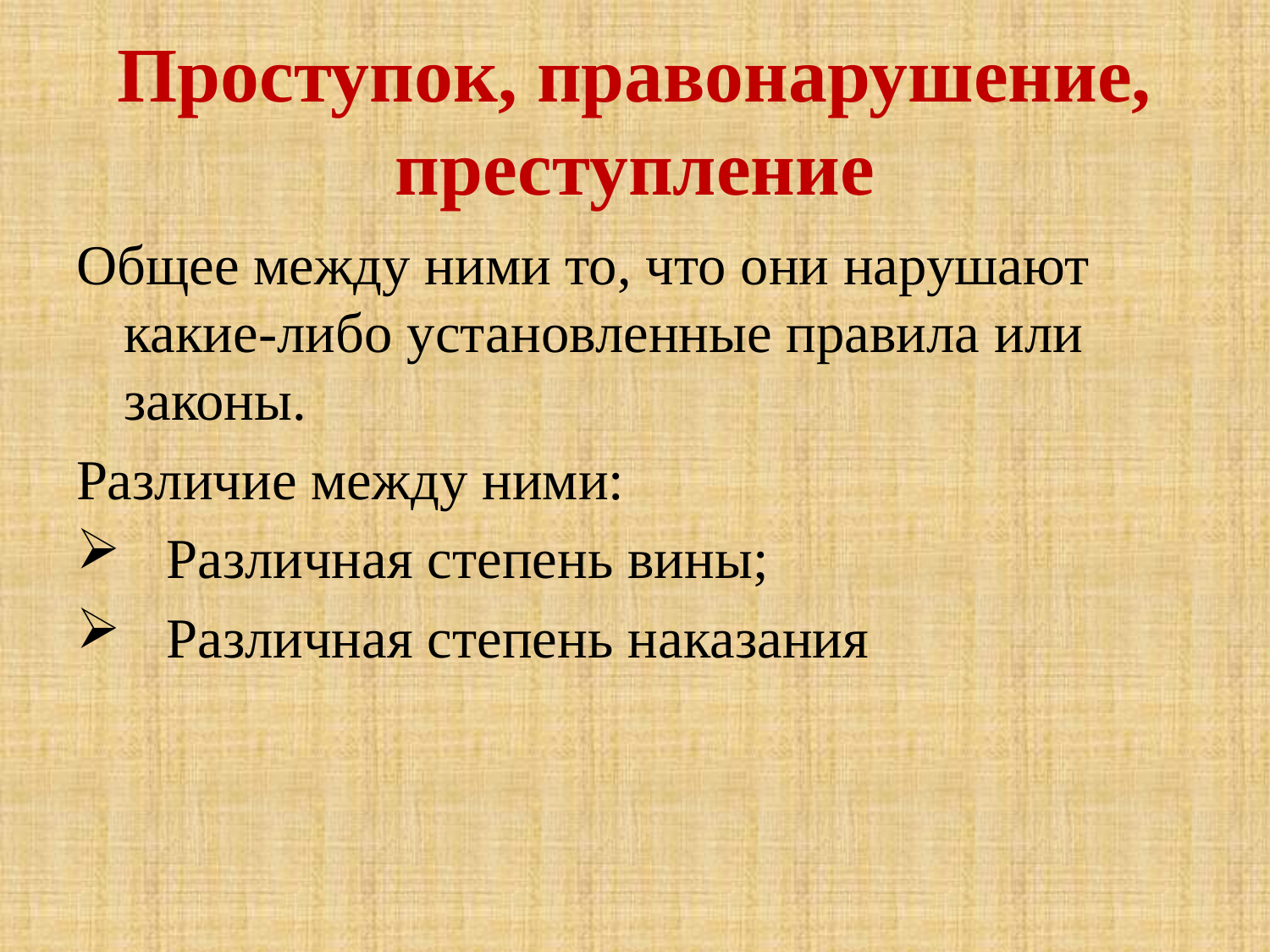

# Проступок, правонарушение, преступление
Общее между ними то, что они нарушают какие-либо установленные правила или законы.
Различие между ними:
   Различная степень вины;
   Различная степень наказания